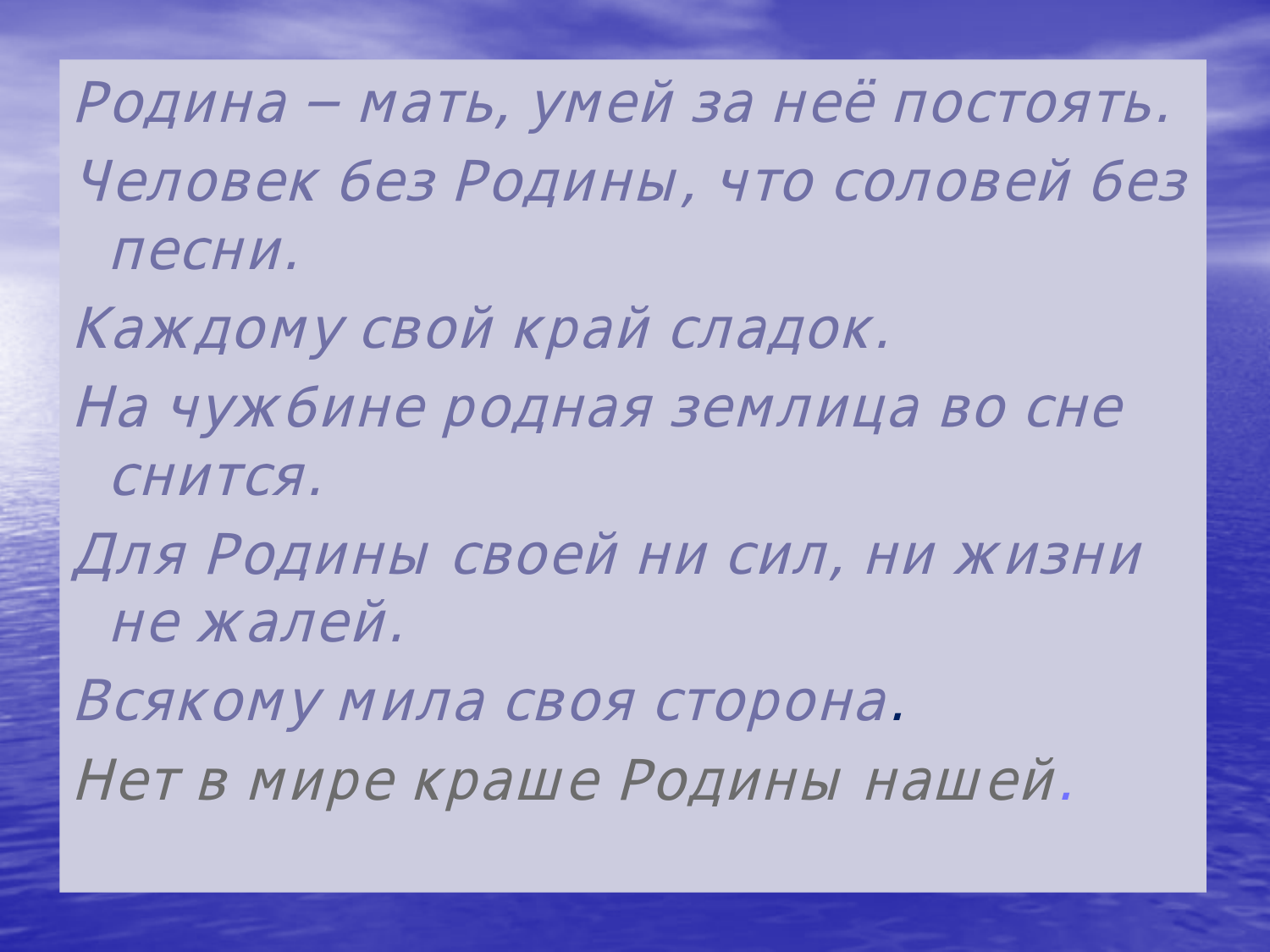

Родина – мать, умей за неё постоять.
Человек без Родины, что соловей без песни.
Каждому свой край сладок.
На чужбине родная землица во сне снится.
Для Родины своей ни сил, ни жизни не жалей.
Всякому мила своя сторона.
Нет в мире краше Родины нашей.